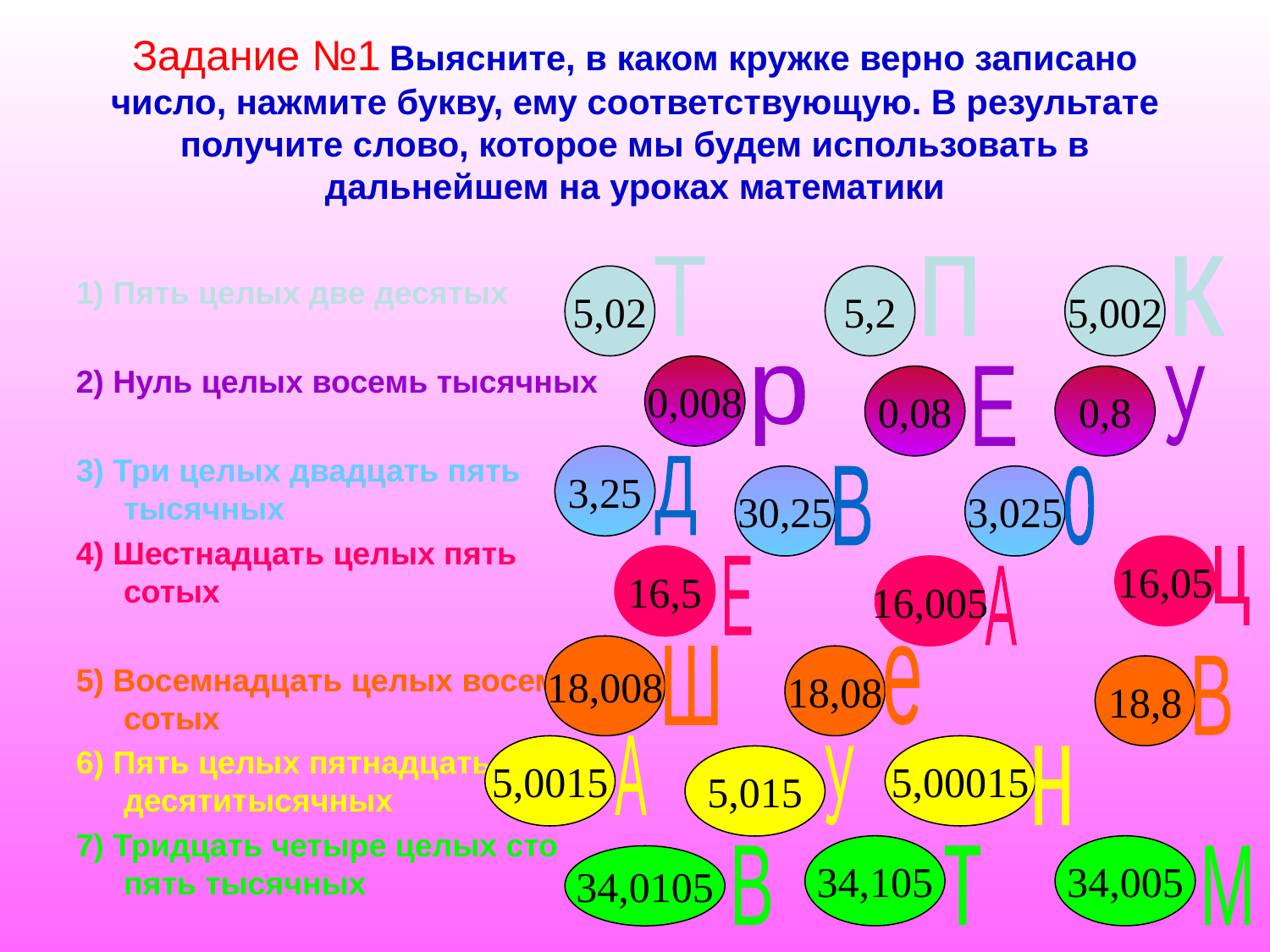

# Задание №1 Выясните, в каком кружке верно записано число, нажмите букву, ему соответствующую. В результате получите слово, которое мы будем использовать в дальнейшем на уроках математики

1) Пять целых две десятых

2) Нуль целых восемь тысячных

3) Три целых двадцать пять тысячных
4) Шестнадцать целых пять сотых

5) Восемнадцать целых восемь сотых
6) Пять целых пятнадцать десятитысячных
7) Тридцать четыре целых сто пять тысячных

Т
п
к
5,02
5,2
5,002
0,008
р
0,08
Е
0,8
У
3,25
Д
30,25
В
3,025
о
16,05
16,5
16,5
ц
Е
16,005
А
18,008
Ш
18,08
е
18,8
В
5,0015
А
5,00015
5,015
У
н
34,105
34,005
34,0105
В
т
М